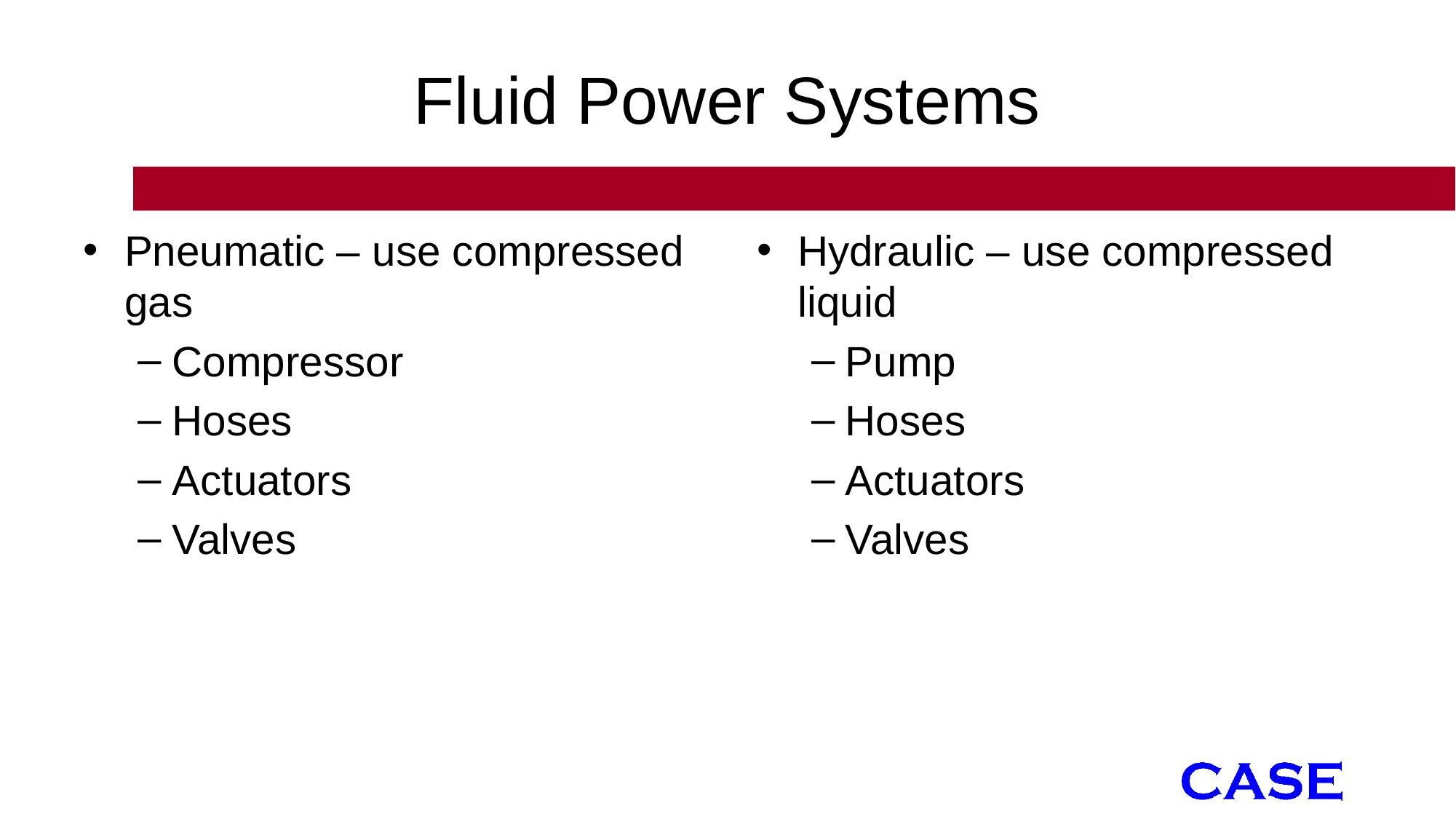

# Fluid Power Systems
Pneumatic – use compressed gas
Compressor
Hoses
Actuators
Valves

Hydraulic – use compressed liquid
Pump
Hoses
Actuators
Valves